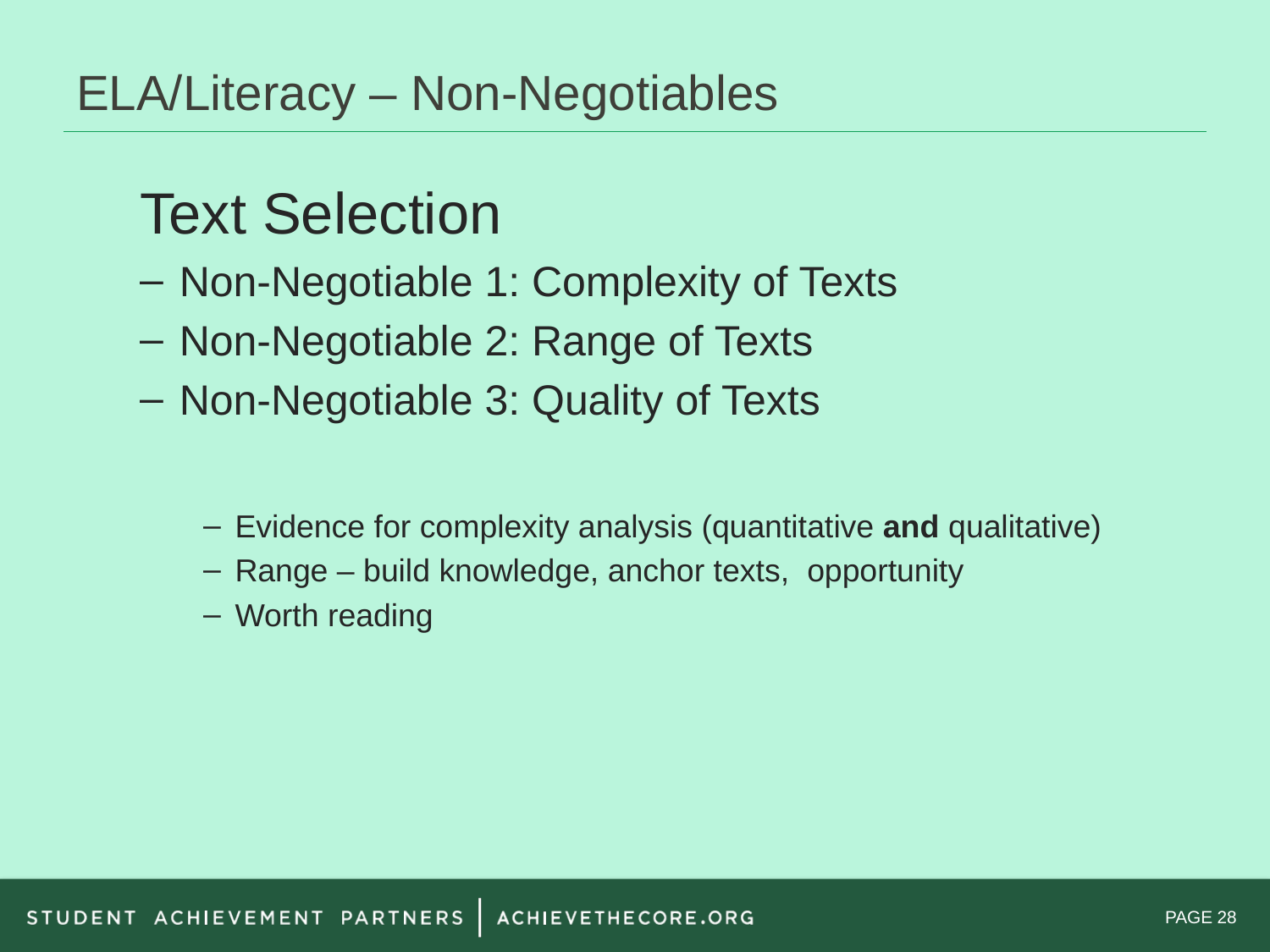

# ELA/Literacy – Non-Negotiables
Text Selection
Non-Negotiable 1: Complexity of Texts
Non-Negotiable 2: Range of Texts
Non-Negotiable 3: Quality of Texts

Evidence for complexity analysis (quantitative and qualitative)
Range – build knowledge, anchor texts,  opportunity
Worth reading